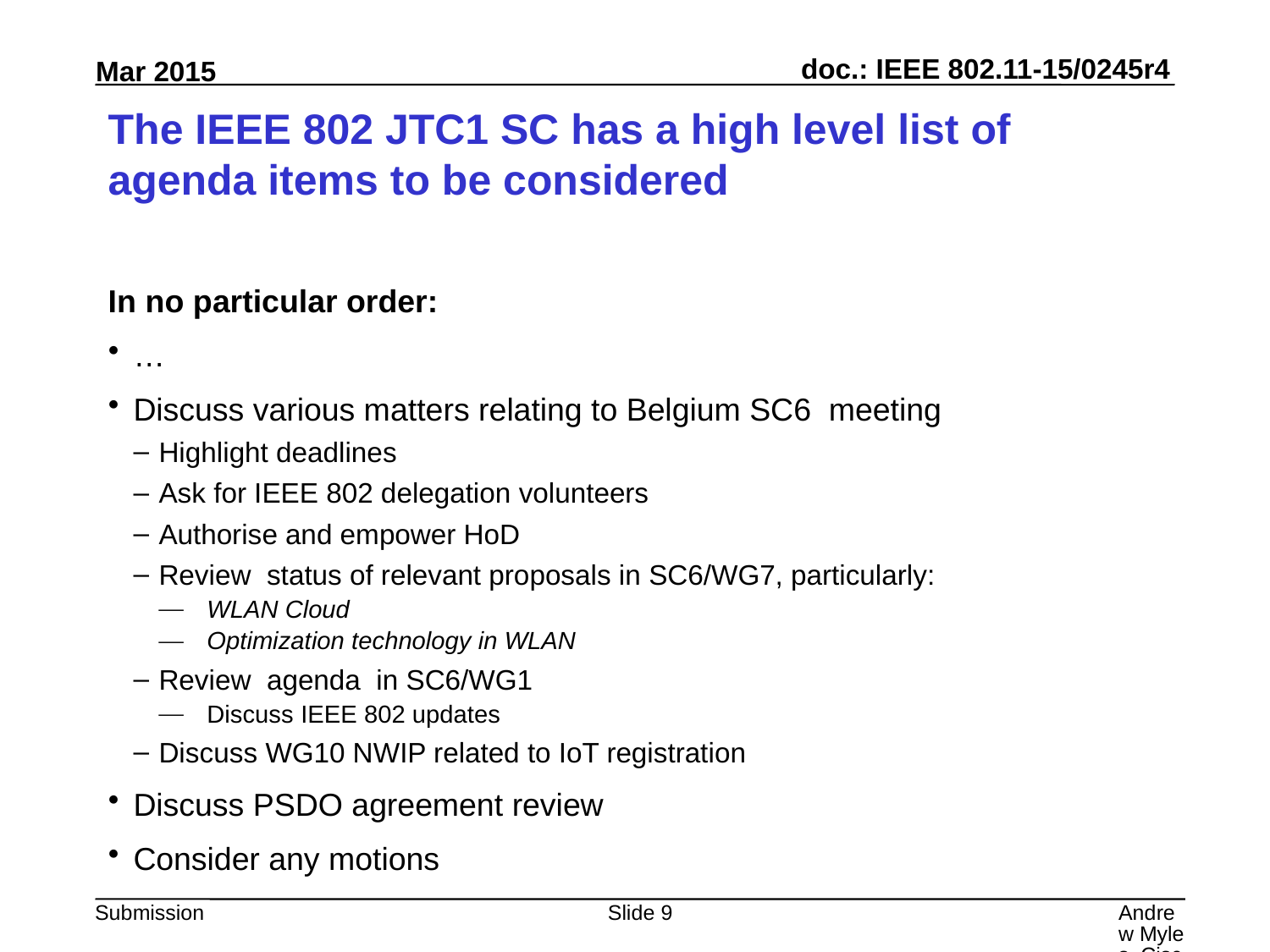

# The IEEE 802 JTC1 SC has a high level list of agenda items to be considered
In no particular order:
…
Discuss various matters relating to Belgium SC6  meeting
Highlight deadlines
Ask for IEEE 802 delegation volunteers
Authorise and empower HoD
Review  status of relevant proposals in SC6/WG7, particularly:
WLAN Cloud
Optimization technology in WLAN
Review  agenda  in SC6/WG1
Discuss IEEE 802 updates
Discuss WG10 NWIP related to IoT registration
Discuss PSDO agreement review
Consider any motions

Slide 9
Andrew Myles, Cisco